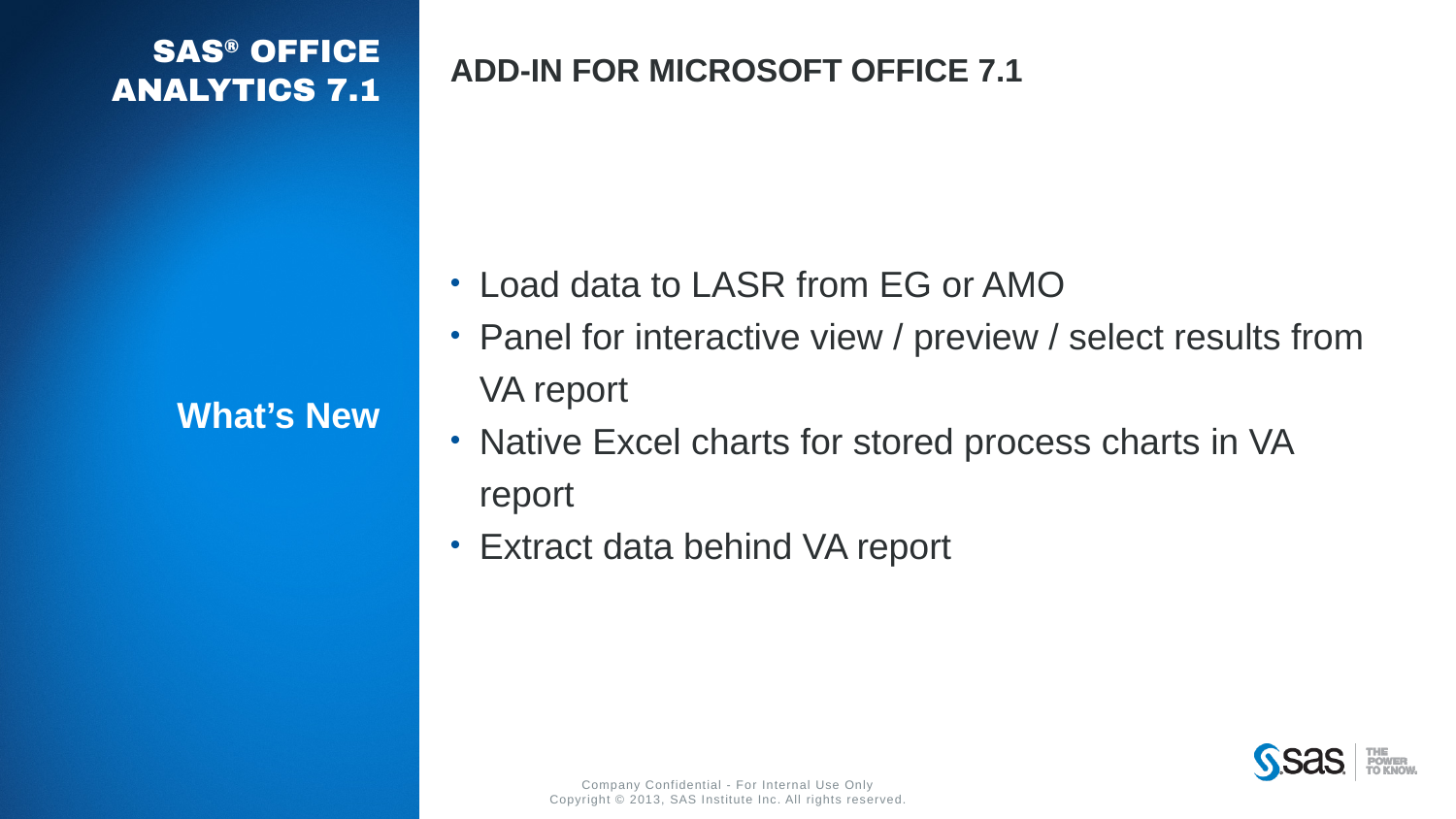

# SAS® office Analytics 7.1
Add-in for Microsoft office 7.1
Load data to LASR from EG or AMO
Panel for interactive view / preview / select results from VA report
Native Excel charts for stored process charts in VA report
Extract data behind VA report
What’s New